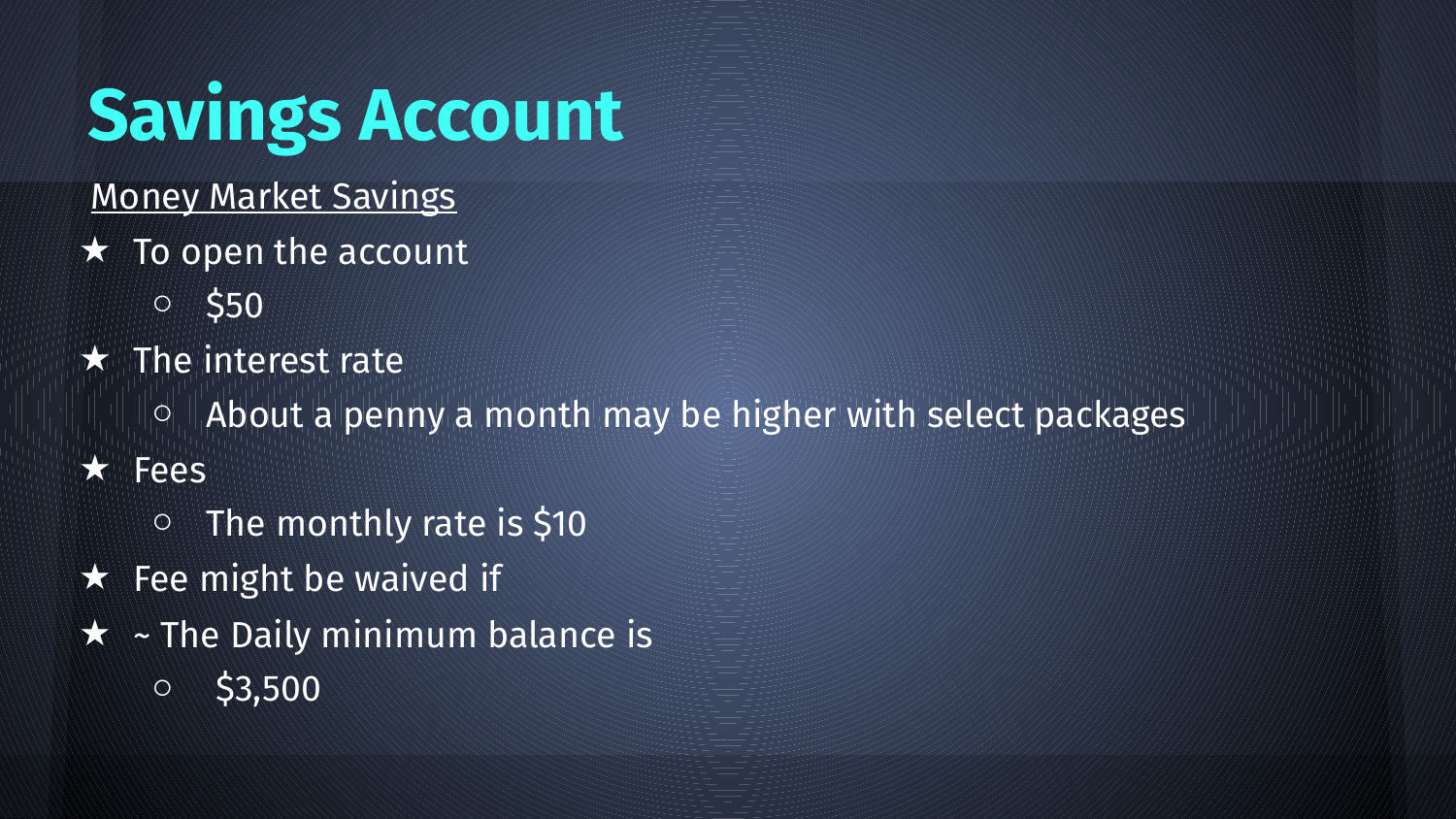

# Savings Account
Money Market Savings
To open the account
$50
The interest rate
About a penny a month may be higher with select packages
Fees
The monthly rate is $10
Fee might be waived if
~ The Daily minimum balance is
 $3,500